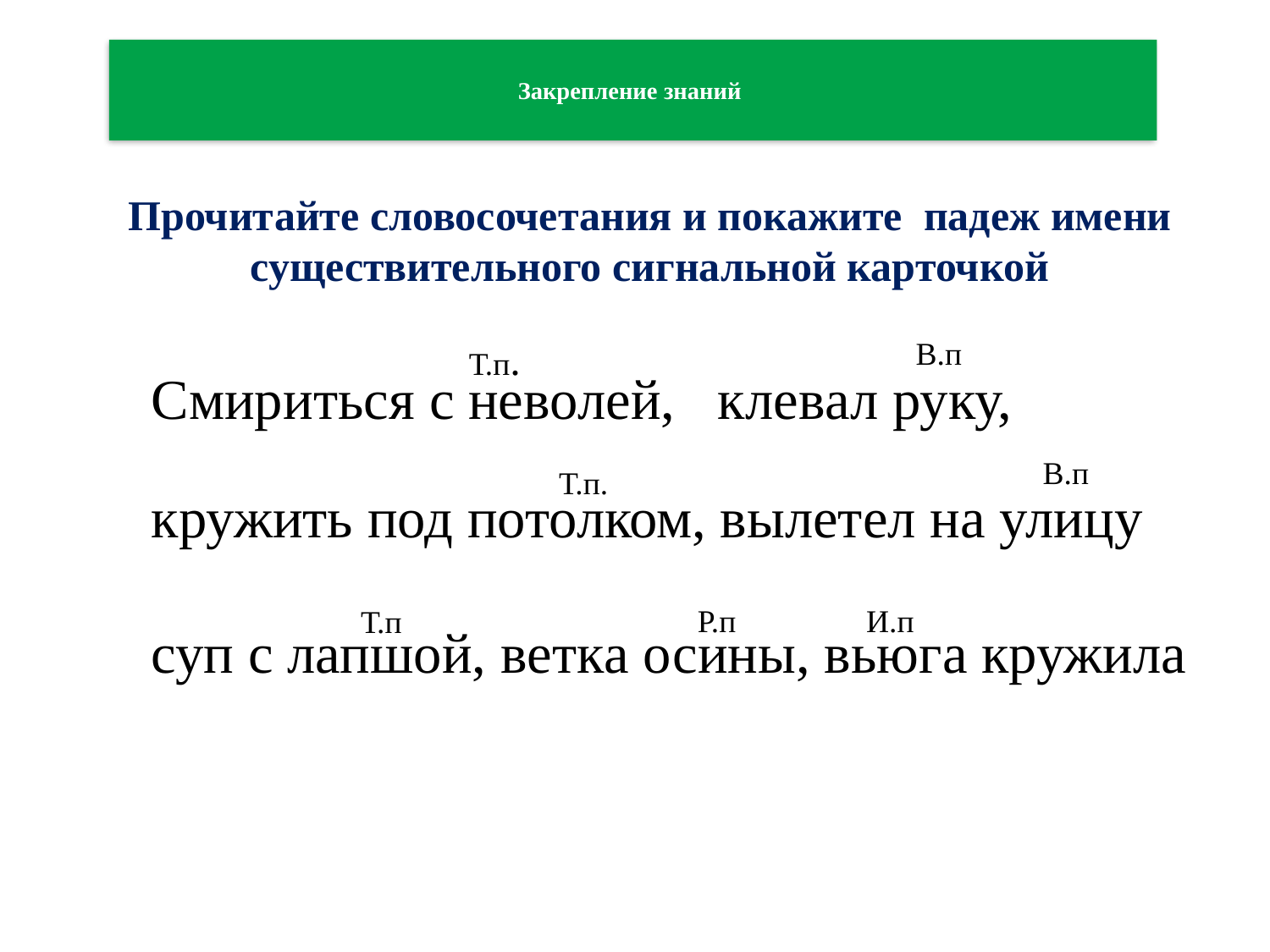

# Закрепление знаний
Прочитайте словосочетания и покажите  падеж имени существительного сигнальной карточкой
Т.п.
В.п
Смириться с неволей,   клевал руку,

кружить под потолком, вылетел на улицу

суп с лапшой, ветка осины, вьюга кружила

 Т.п.
 В.п
 Т.п
Р.п
И.п